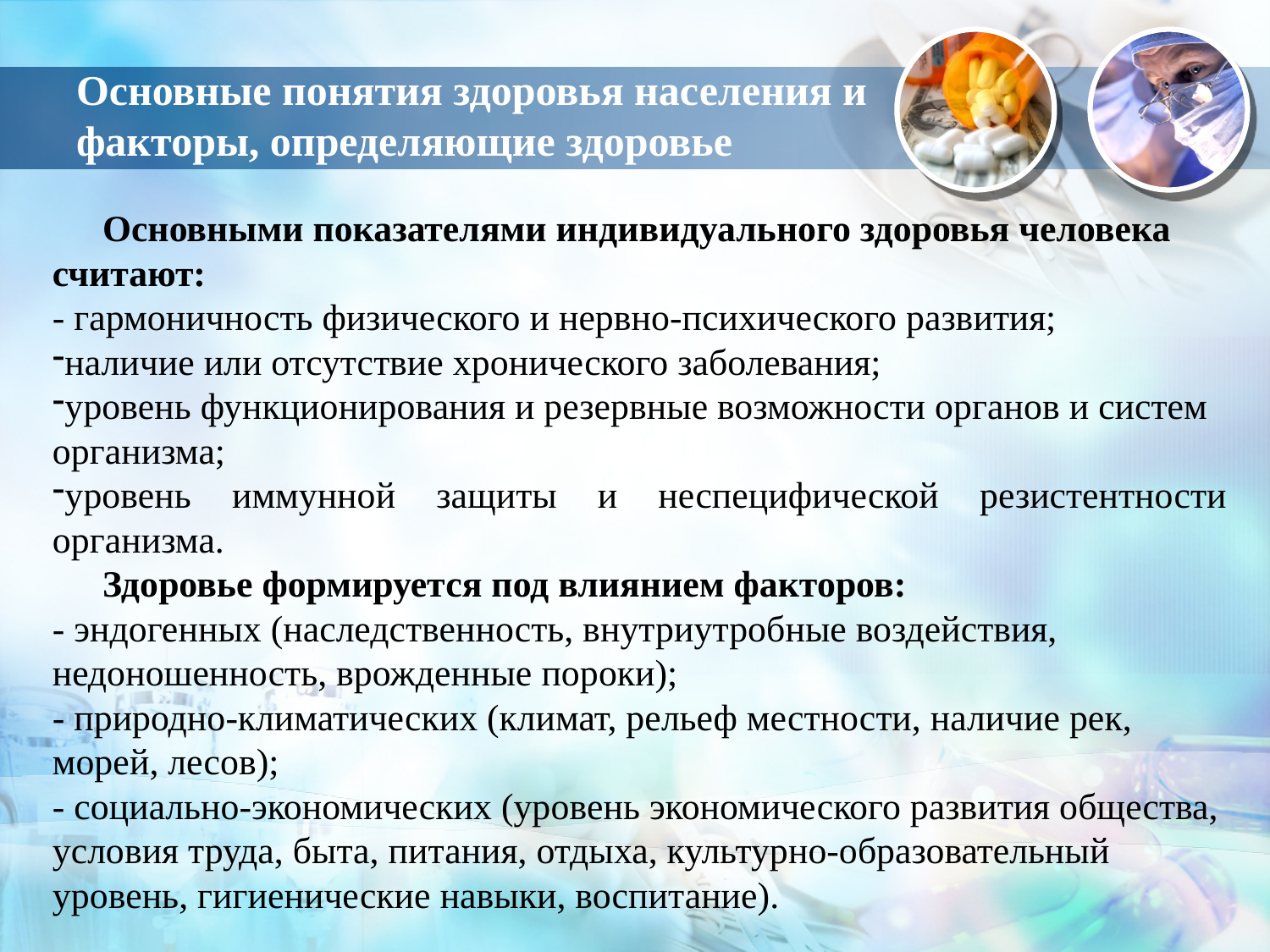

# Основные понятия здоровья населения и факторы, определяющие здоровье
Основными показателями индивидуального здоровья человека считают:
- гармоничность физического и нервно-психического развития;
наличие или отсутствие хронического заболевания;
уровень функционирования и резервные возможности органов и систем организма;
уровень иммунной защиты и неспецифической резистентности организма.
Здоровье формируется под влиянием факторов:
- эндогенных (наследственность, внутриутробные воздействия, недоношенность, врожденные пороки);
- природно-климатических (климат, рельеф местности, наличие рек, морей, лесов);
- социально-экономических (уровень экономического развития общества, условия труда, быта, питания, отдыха, культурно-образовательный уровень, гигиенические навыки, воспитание).